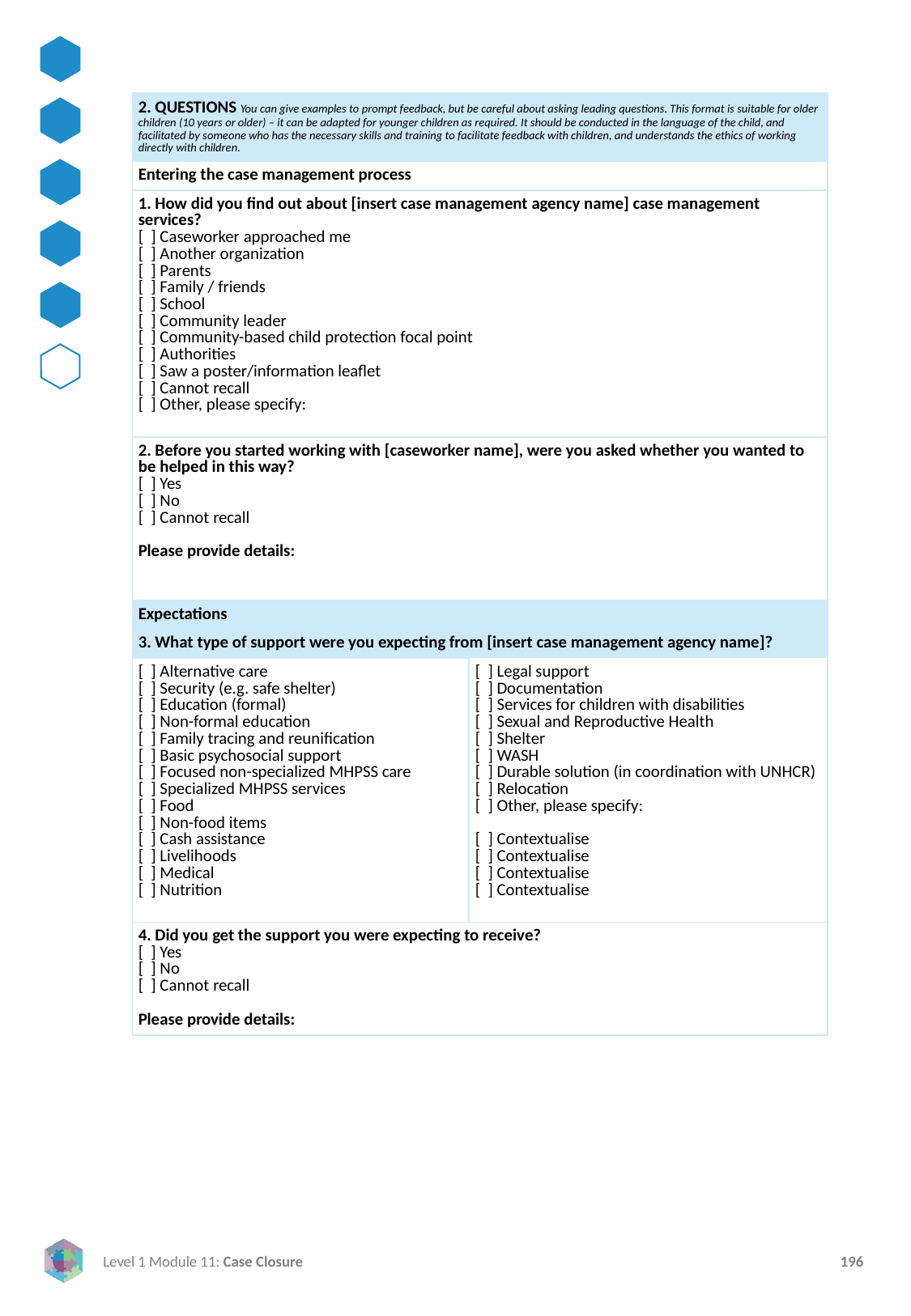

| 2. QUESTIONS You can give examples to prompt feedback, but be careful about asking leading questions. This format is suitable for older children (10 years or older) – it can be adapted for younger children as required. It should be conducted in the language of the child, and facilitated by someone who has the necessary skills and training to facilitate feedback with children, and understands the ethics of working directly with children. |  |
| --- | --- |
| Entering the case management process |  |
| 1. How did you find out about [insert case management agency name] case management services? [ ] Caseworker approached me [ ] Another organization [ ] Parents [ ] Family / friends [ ] School [ ] Community leader [ ] Community-based child protection focal point [ ] Authorities [ ] Saw a poster/information leaflet [ ] Cannot recall [ ] Other, please specify: |  |
| 2. Before you started working with [caseworker name], were you asked whether you wanted to be helped in this way? [ ] Yes [ ] No [ ] Cannot recall Please provide details: |  |
| Expectations |  |
| 3. What type of support were you expecting from [insert case management agency name]? |  |
| [ ] Alternative care [ ] Security (e.g. safe shelter) [ ] Education (formal) [ ] Non-formal education [ ] Family tracing and reunification [ ] Basic psychosocial support [ ] Focused non-specialized MHPSS care [ ] Specialized MHPSS services [ ] Food [ ] Non-food items [ ] Cash assistance [ ] Livelihoods [ ] Medical [ ] Nutrition | [ ] Legal support [ ] Documentation [ ] Services for children with disabilities [ ] Sexual and Reproductive Health [ ] Shelter [ ] WASH [ ] Durable solution (in coordination with UNHCR) [ ] Relocation [ ] Other, please specify:   [ ] Contextualise [ ] Contextualise [ ] Contextualise [ ] Contextualise |
| 4. Did you get the support you were expecting to receive? [ ] Yes [ ] No [ ] Cannot recall   Please provide details: |  |